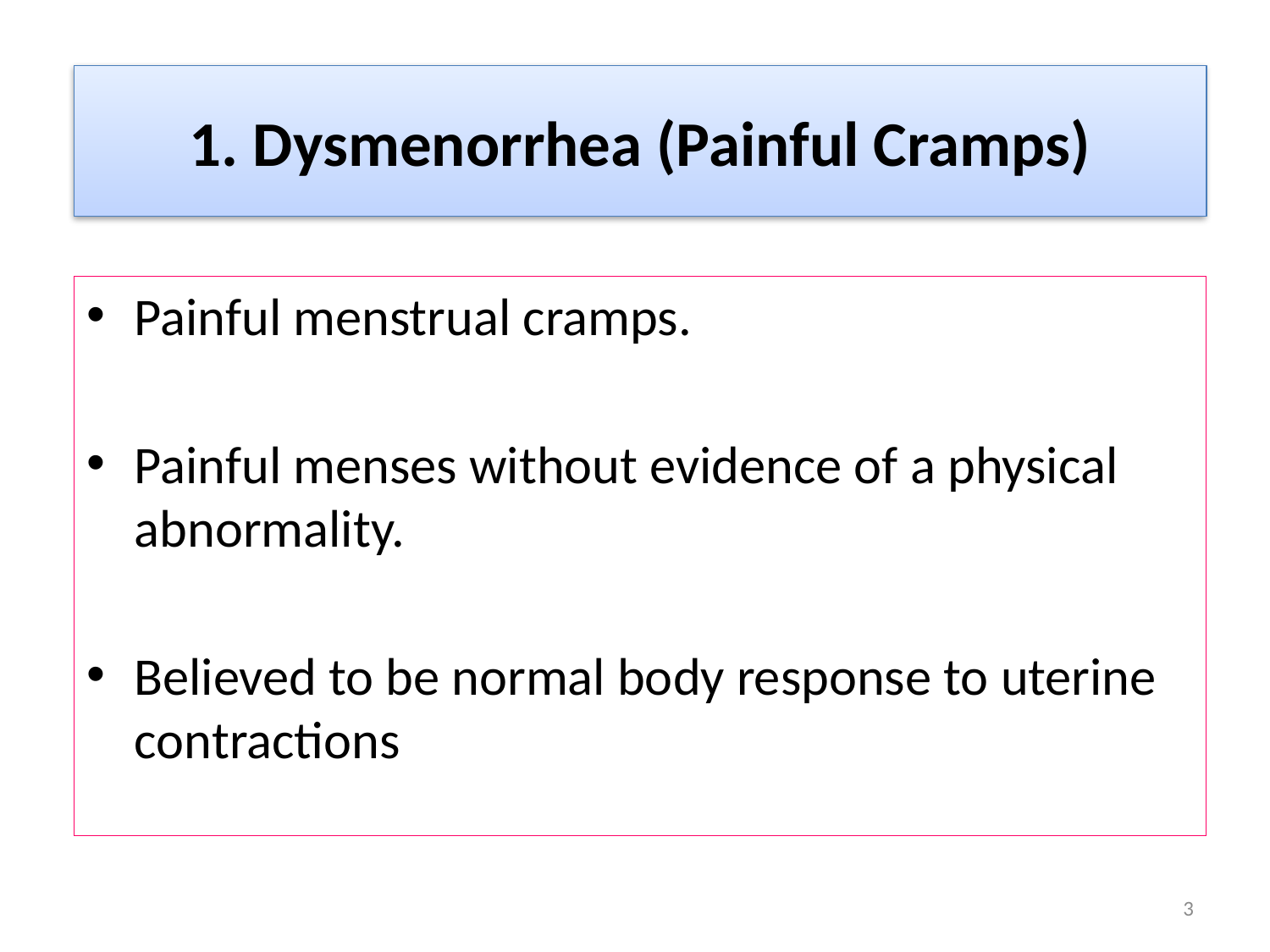

# 1. Dysmenorrhea (Painful Cramps)
Painful menstrual cramps.

Painful menses without evidence of a physical abnormality.

Believed to be normal body response to uterine contractions
3